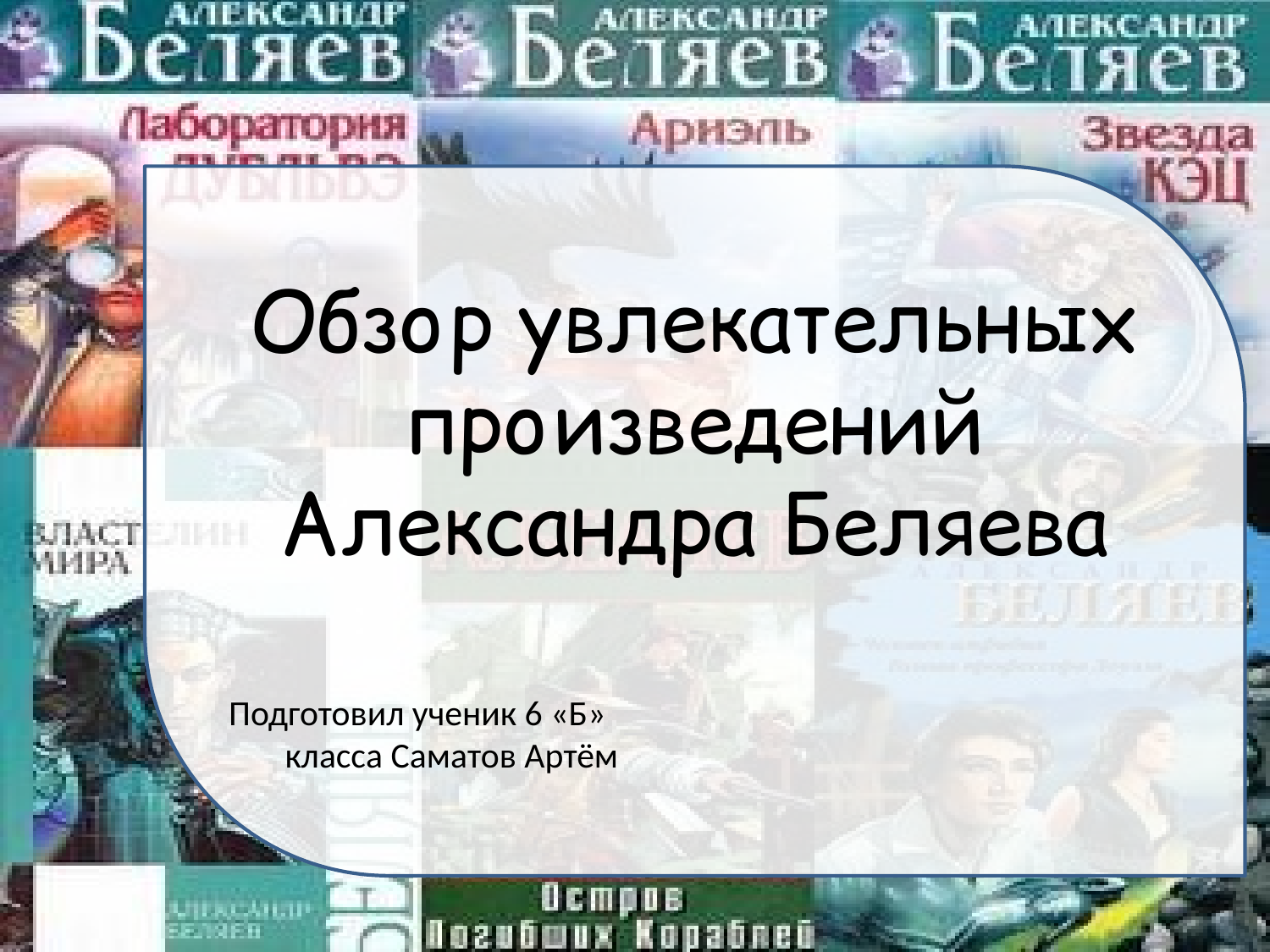

Обзор увлекательных произведений
Александра Беляева

Подготовил ученик 6 «Б»
       класса Саматов Артём